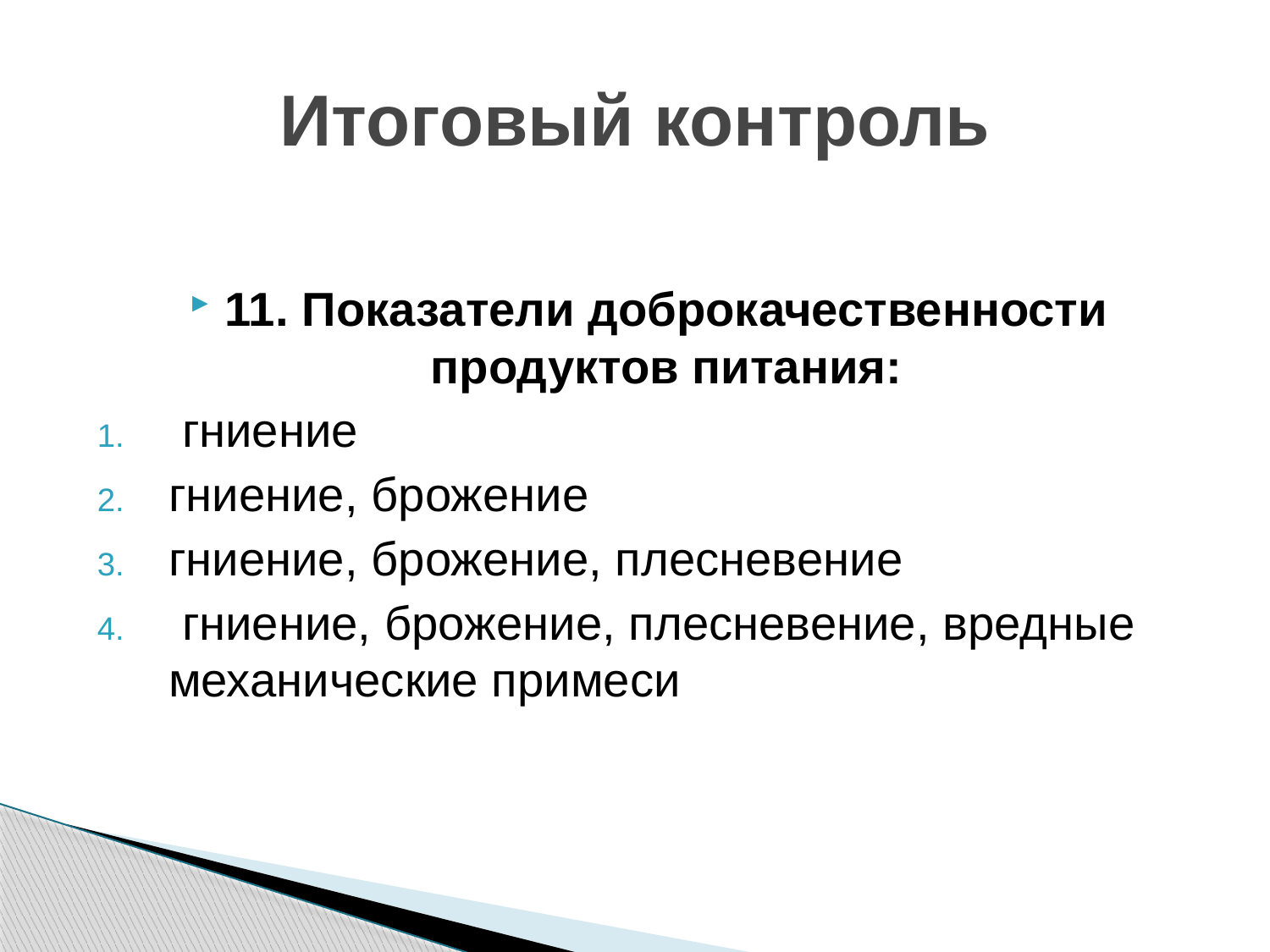

# Итоговый контроль

11. Показатели доброкачественности продуктов питания:
 гниение
гниение, брожение
гниение, брожение, плесневение
 гниение, брожение, плесневение, вредные механические примеси